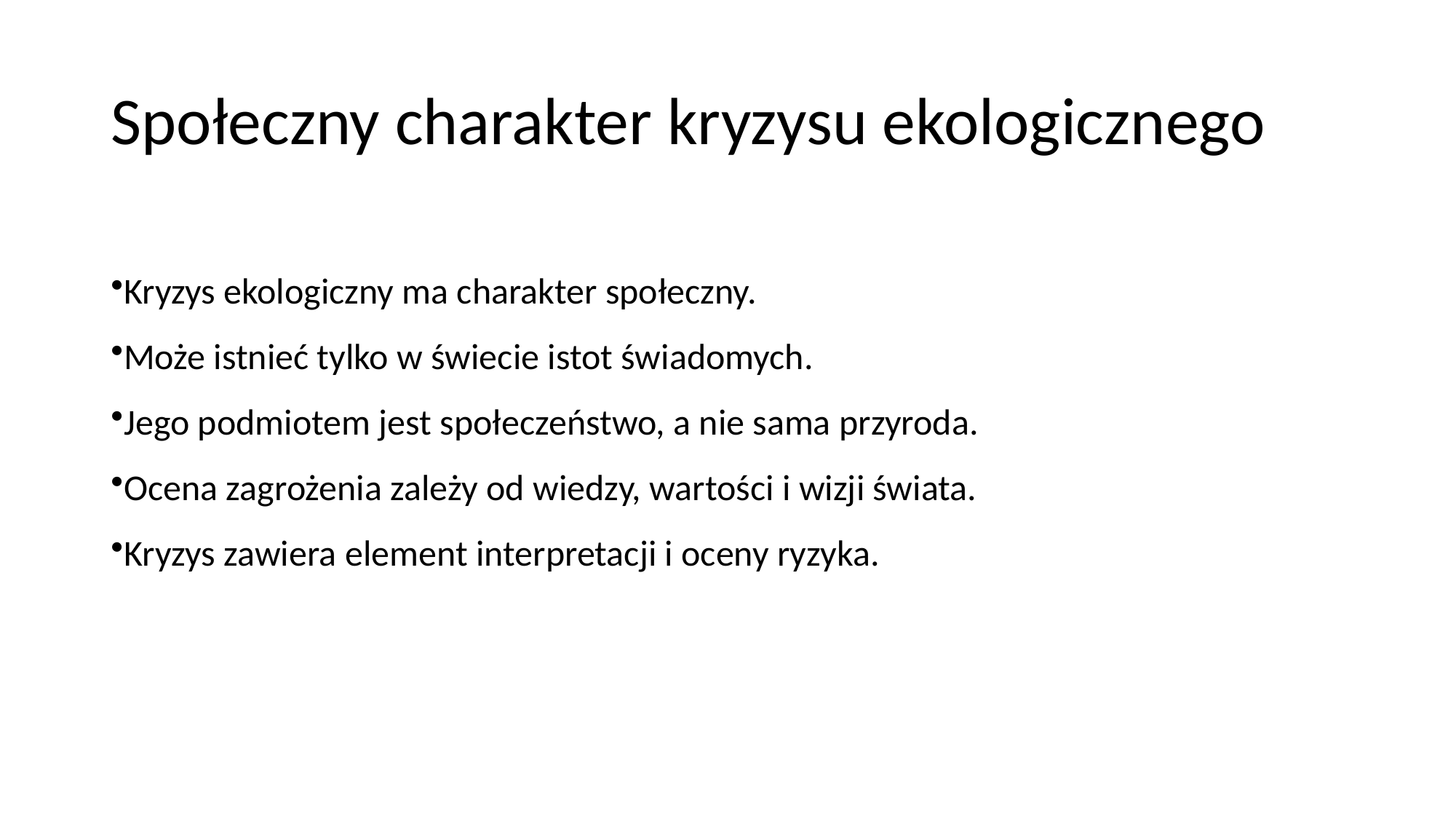

# Społeczny charakter kryzysu ekologicznego
Kryzys ekologiczny ma charakter społeczny.
Może istnieć tylko w świecie istot świadomych.
Jego podmiotem jest społeczeństwo, a nie sama przyroda.
Ocena zagrożenia zależy od wiedzy, wartości i wizji świata.
Kryzys zawiera element interpretacji i oceny ryzyka.